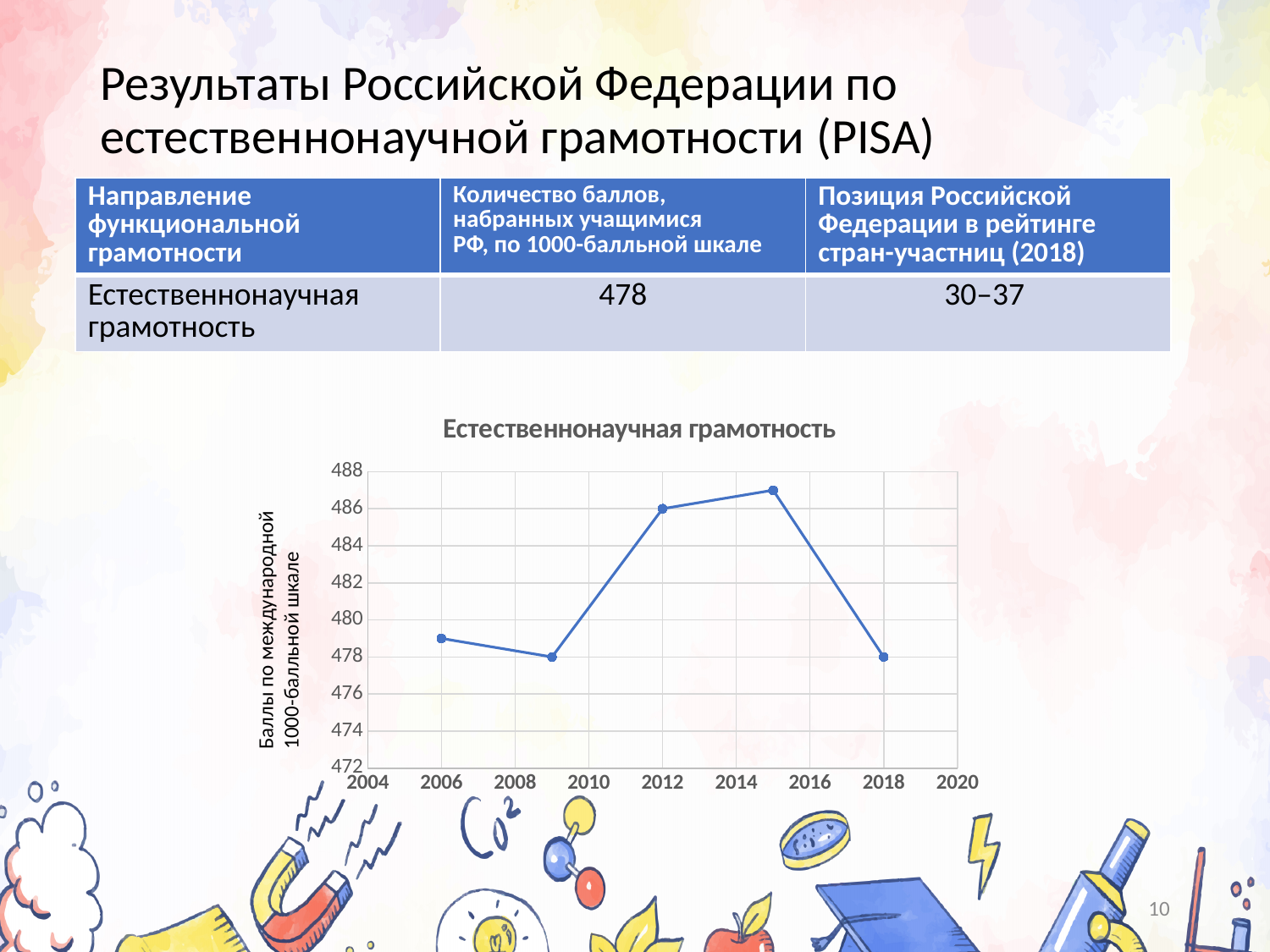

# Результаты Российской Федерации по естественнонаучной грамотности (PISA)
| Направление функциональной грамотности | Количество баллов, набранных учащимися РФ, по 1000-балльной шкале | Позиция Российской Федерации в рейтинге стран-участниц (2018) |
| --- | --- | --- |
| Естественнонаучная грамотность | 478 | 30–37 |

### Chart: Естественнонаучная грамотность

| Category | средний балл по 1000-балльной шкале |
|---|---|
Баллы по международной 1000-балльной шкале
10